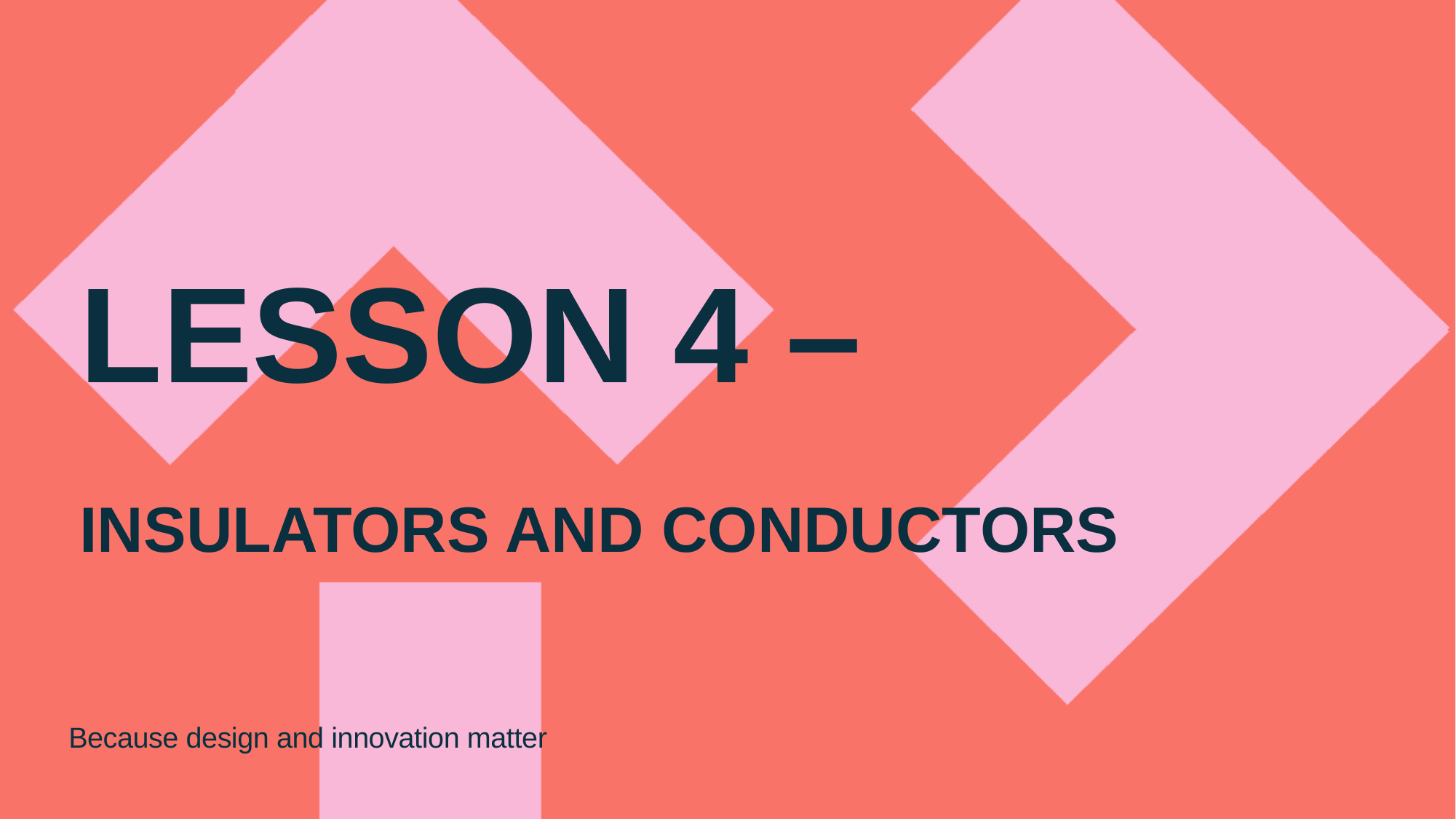

# Lesson 4 – insulators and conductors